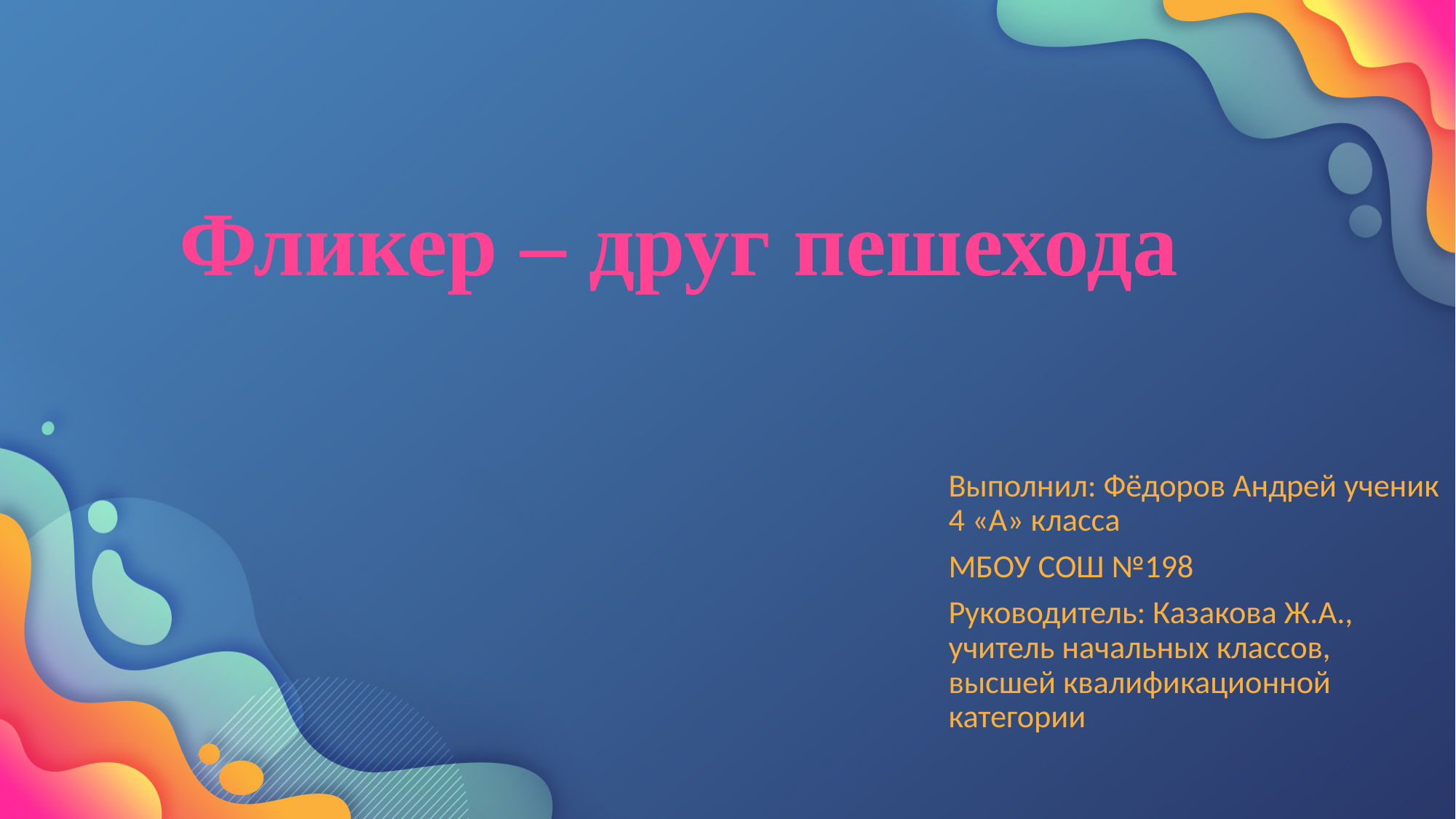

Фликер – друг пешехода
Выполнил: Фёдоров Андрей ученик 4 «А» класса
МБОУ СОШ №198
Руководитель: Казакова Ж.А., учитель начальных классов, высшей квалификационной категории